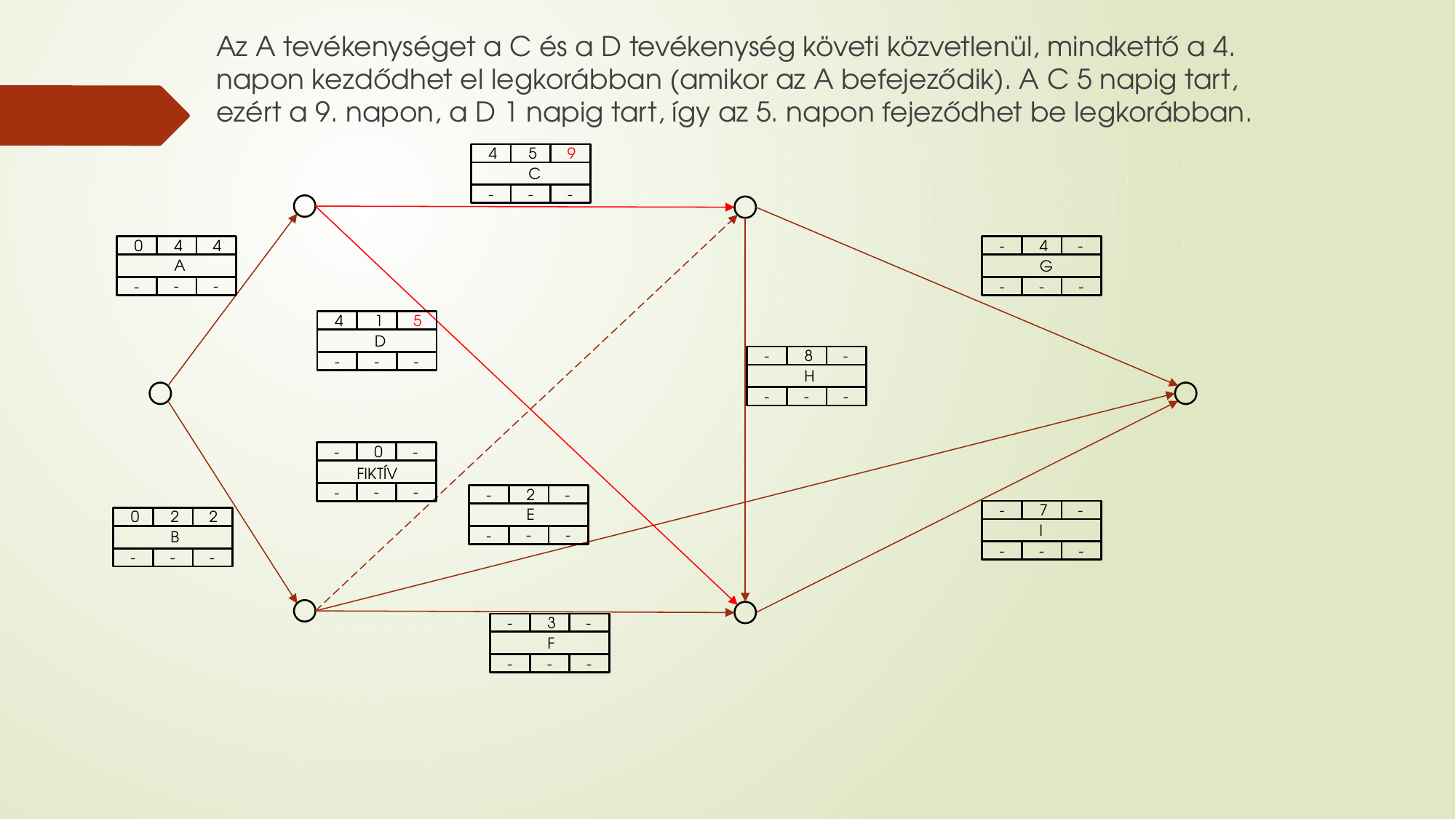

Az A tevékenységet a C és a D tevékenység követi közvetlenül, mindkettő a 4. napon kezdődhet el legkorábban (amikor az A befejeződik). A C 5 napig tart, ezért a 9. napon, a D 1 napig tart, így az 5. napon fejeződhet be legkorábban.
4
5
9

C
-
-
-

0
4
4

A
-
-
-
-
4
-

G
-
-
-
4
1
5

D
-
-
-
-
8
-

H
-
-
-

-
0
-

FIKTÍV
-
-
-
-
2
-

E
-
-
-
-
7
-

I
-
-
-
0
2
2

B
-
-
-

-
3
-

F
-
-
-